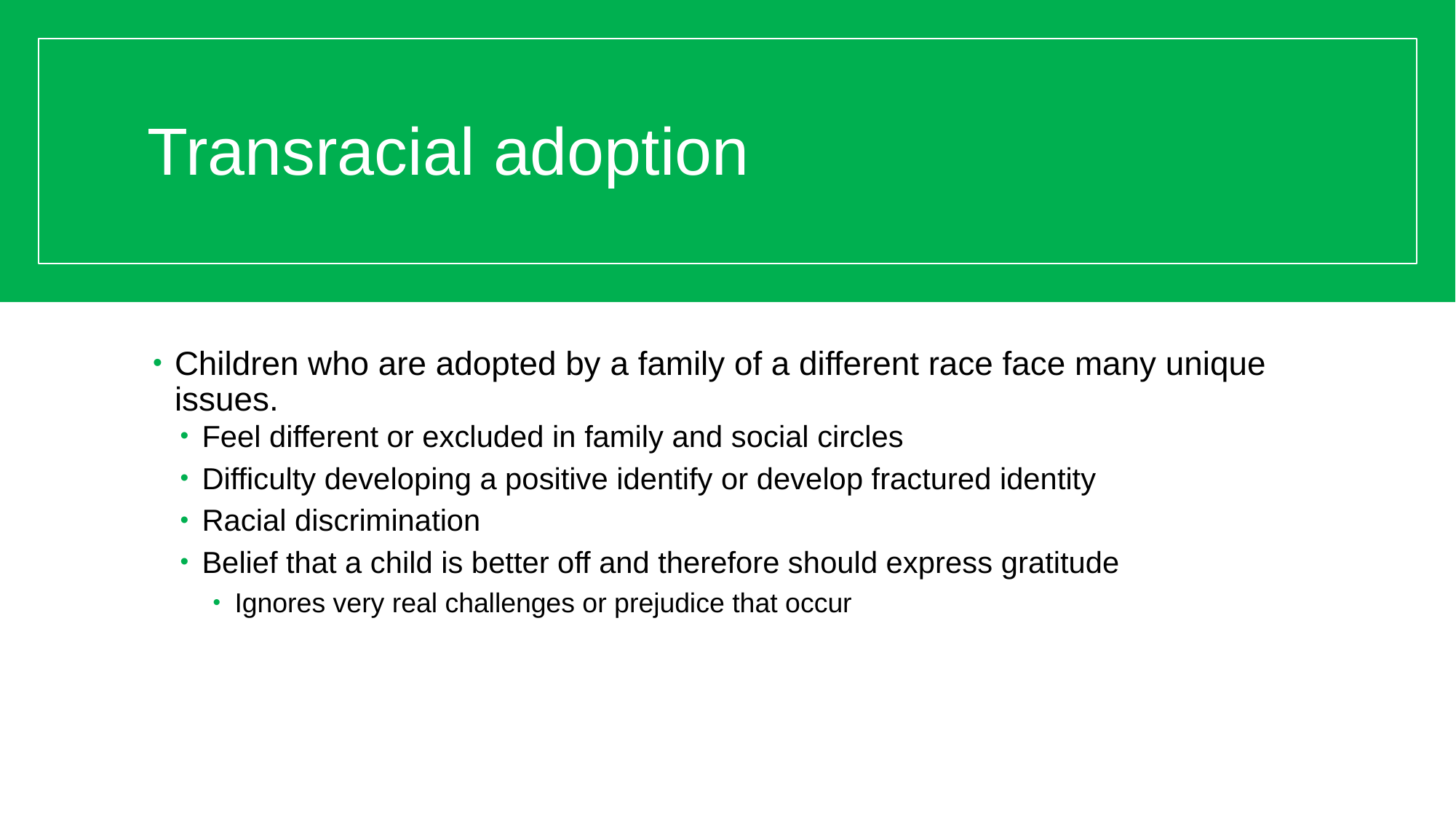

# Transracial adoption

Children who are adopted by a family of a different race face many unique issues.
Feel different or excluded in family and social circles
Difficulty developing a positive identify or develop fractured identity
Racial discrimination
Belief that a child is better off and therefore should express gratitude
Ignores very real challenges or prejudice that occur